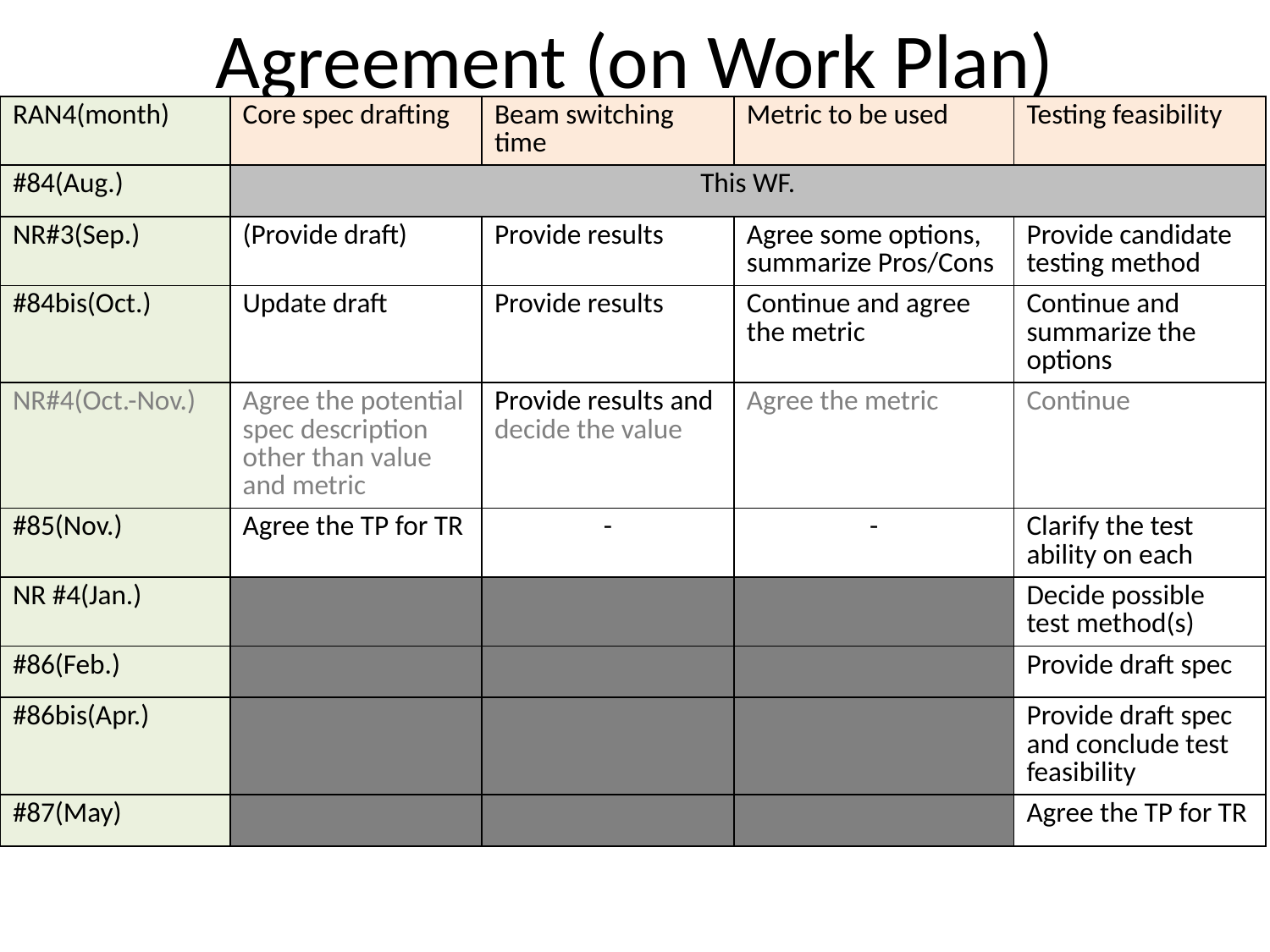

# Agreement (on Work Plan)
| RAN4(month) | Core spec drafting | Beam switching time | Metric to be used | Testing feasibility |
| --- | --- | --- | --- | --- |
| #84(Aug.) | This WF. |  |  |  |
| NR#3(Sep.) | (Provide draft) | Provide results | Agree some options, summarize Pros/Cons | Provide candidate testing method |
| #84bis(Oct.) | Update draft | Provide results | Continue and agree the metric | Continue and summarize the options |
| NR#4(Oct.-Nov.) | Agree the potential spec description other than value and metric | Provide results and decide the value | Agree the metric | Continue |
| #85(Nov.) | Agree the TP for TR | - | - | Clarify the test ability on each |
| NR #4(Jan.) |  |  |  | Decide possible test method(s) |
| #86(Feb.) |  |  |  | Provide draft spec |
| #86bis(Apr.) |  |  |  | Provide draft spec and conclude test feasibility |
| #87(May) |  |  |  | Agree the TP for TR |